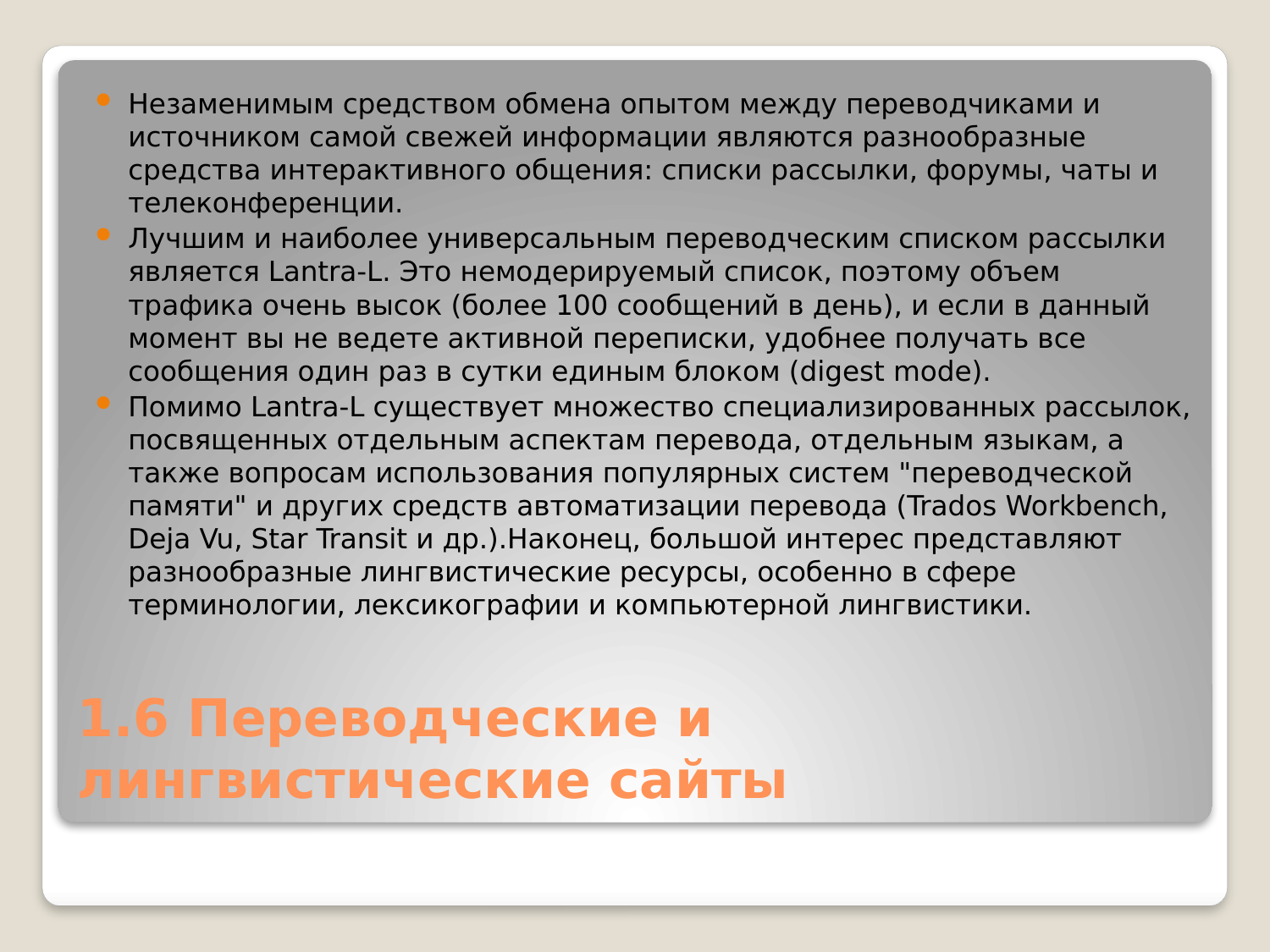

Незаменимым средством обмена опытом между переводчиками и источником самой свежей информации являются разнообразные средства интерактивного общения: списки рассылки, форумы, чаты и телеконференции.
Лучшим и наиболее универсальным переводческим списком рассылки является Lantra-L. Это немодерируемый список, поэтому объем трафика очень высок (более 100 сообщений в день), и если в данный момент вы не ведете активной переписки, удобнее получать все сообщения один раз в сутки единым блоком (digest mode).
Помимо Lantra-L существует множество специализированных рассылок, посвященных отдельным аспектам перевода, отдельным языкам, а также вопросам использования популярных систем "переводческой памяти" и других средств автоматизации перевода (Trados Workbench, Deja Vu, Star Transit и др.).Наконец, большой интерес представляют разнообразные лингвистические ресурсы, особенно в сфере терминологии, лексикографии и компьютерной лингвистики.

# 1.6 Переводческие и лингвистические сайты